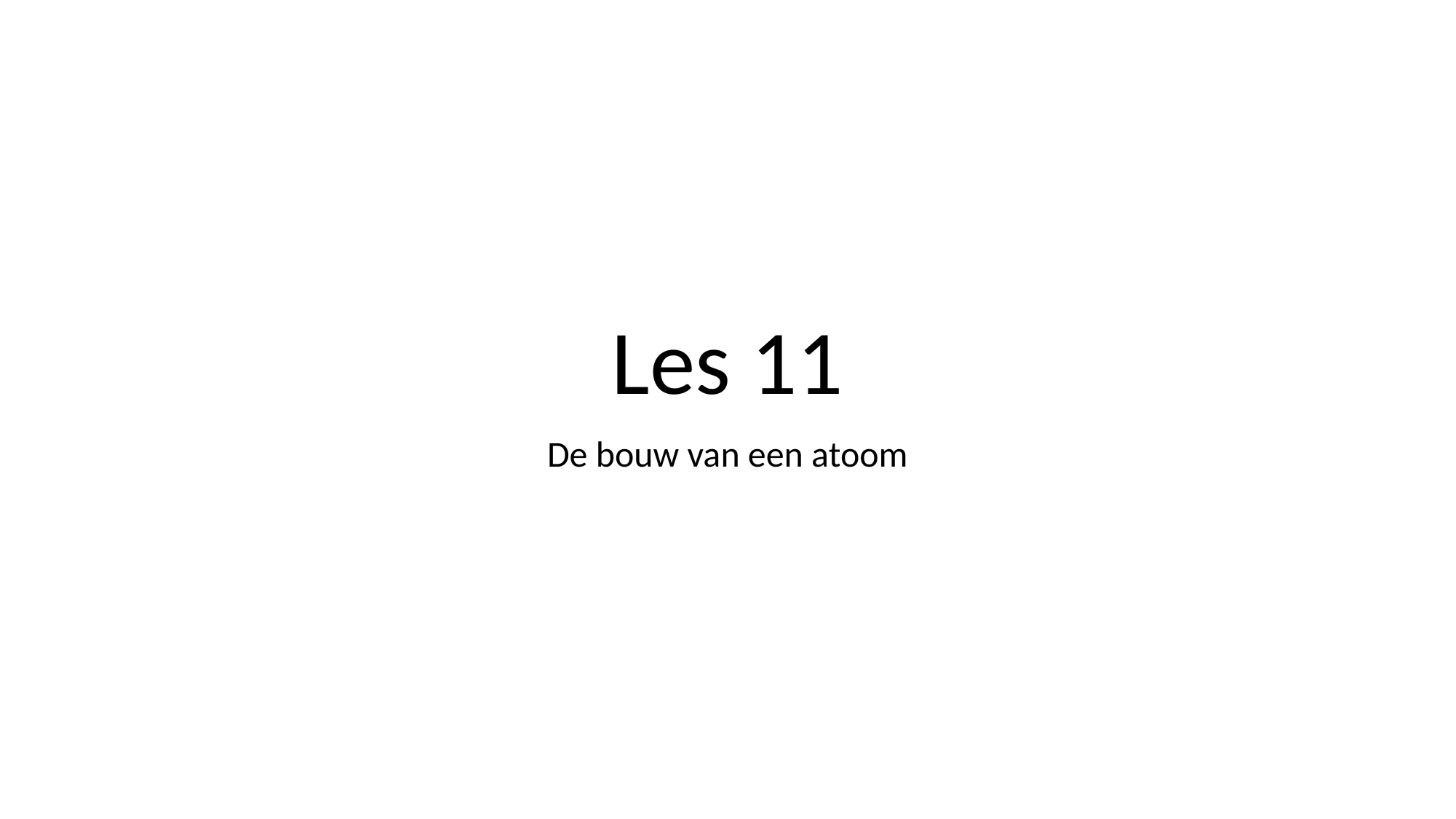

# Les 11
De bouw van een atoom